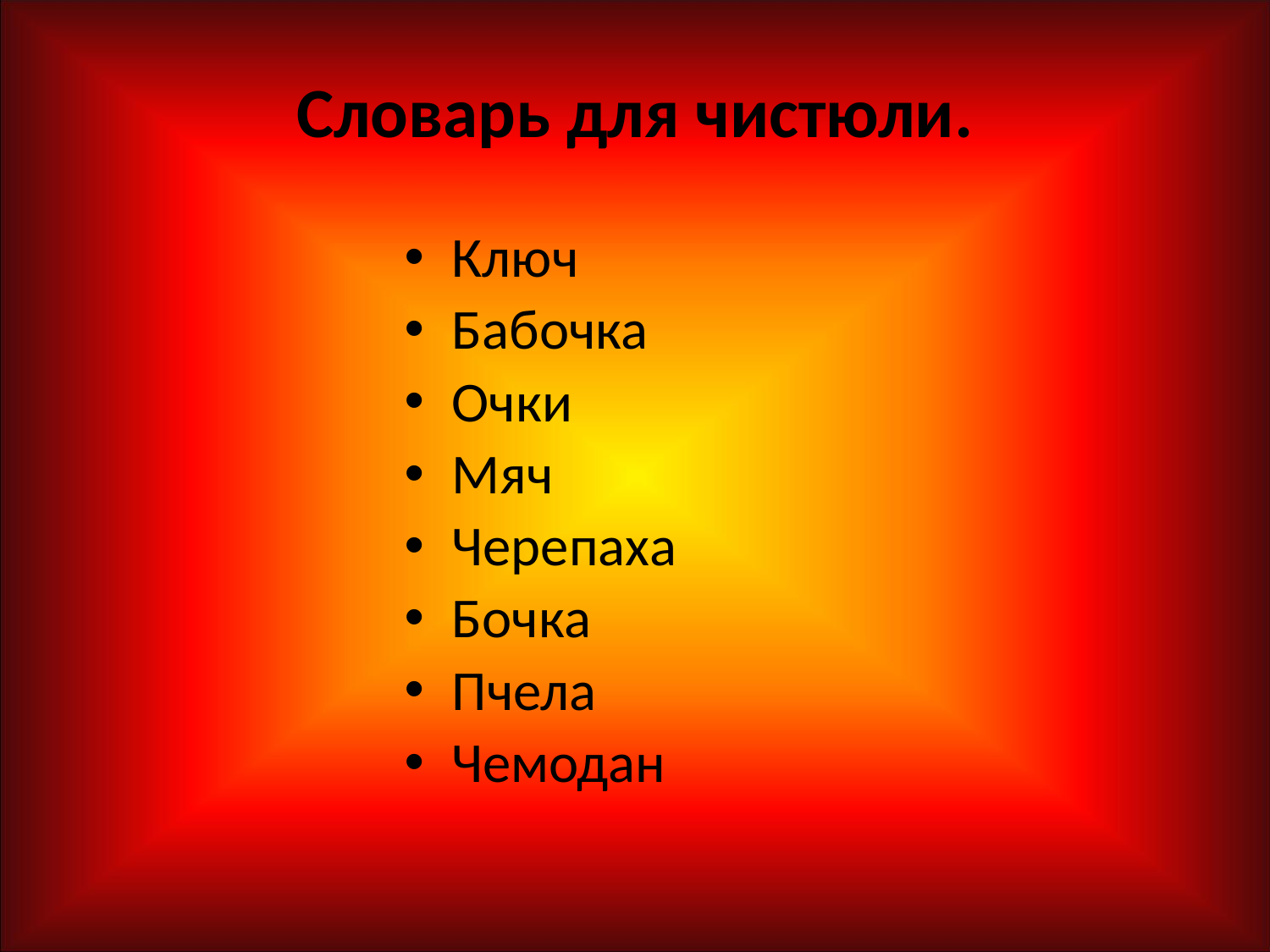

# Словарь для чистюли.
Ключ
Бабочка
Очки
Мяч
Черепаха
Бочка
Пчела
Чемодан